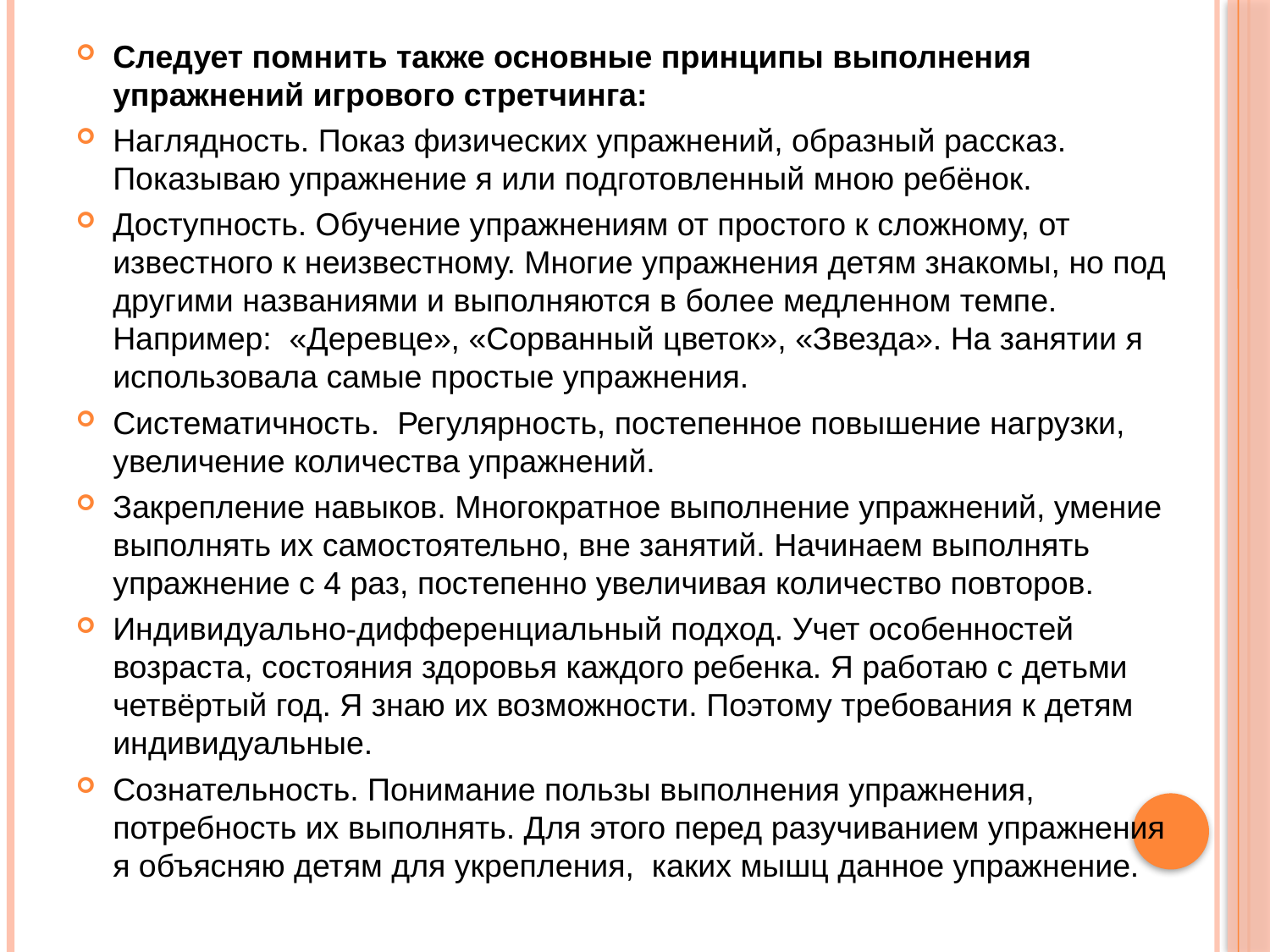

Следует помнить также основные принципы выполнения упражнений игрового стретчинга:
Наглядность. Показ физических упражнений, образный рассказ. Показываю упражнение я или подготовленный мною ребёнок.
Доступность. Обучение упражнениям от простого к сложному, от известного к неизвестному. Многие упражнения детям знакомы, но под другими названиями и выполняются в более медленном темпе. Например:  «Деревце», «Сорванный цветок», «Звезда». На занятии я использовала самые простые упражнения.
Систематичность.  Регулярность, постепенное повышение нагрузки, увеличение количества упражнений.
Закрепление навыков. Многократное выполнение упражнений, умение выполнять их самостоятельно, вне занятий. Начинаем выполнять упражнение с 4 раз, постепенно увеличивая количество повторов.
Индивидуально-дифференциальный подход. Учет особенностей возраста, состояния здоровья каждого ребенка. Я работаю с детьми четвёртый год. Я знаю их возможности. Поэтому требования к детям индивидуальные.
Сознательность. Понимание пользы выполнения упражнения, потребность их выполнять. Для этого перед разучиванием упражнения я объясняю детям для укрепления,  каких мышц данное упражнение.